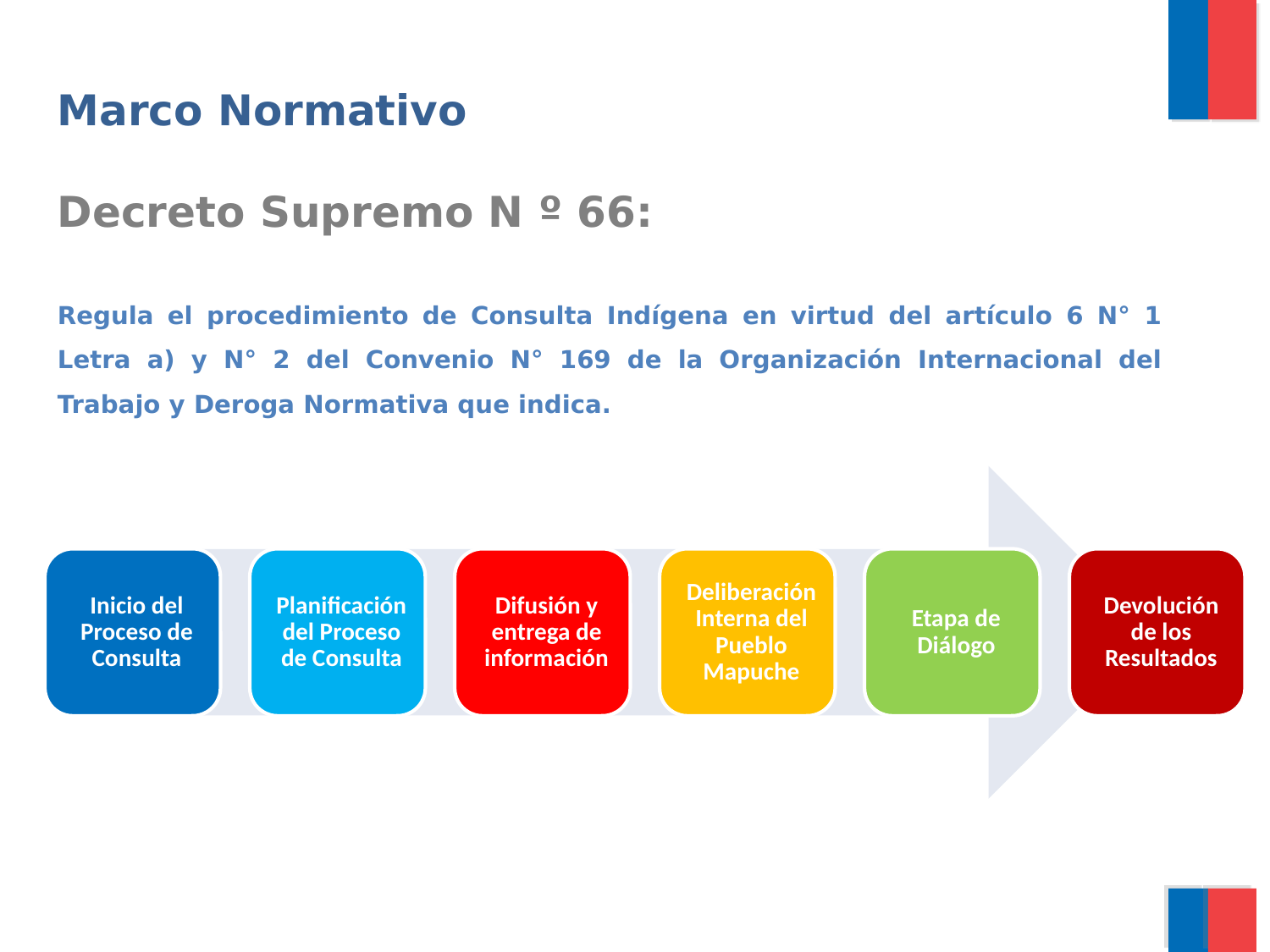

Marco Normativo

Decreto Supremo N º 66:
Regula el procedimiento de Consulta Indígena en virtud del artículo 6 N° 1 Letra a) y N° 2 del Convenio N° 169 de la Organización Internacional del Trabajo y Deroga Normativa que indica.
Inicio del Proceso de Consulta
Planificación del Proceso de Consulta
Difusión y entrega de información
Deliberación Interna del Pueblo Mapuche
Etapa de Diálogo
Devolución de los Resultados